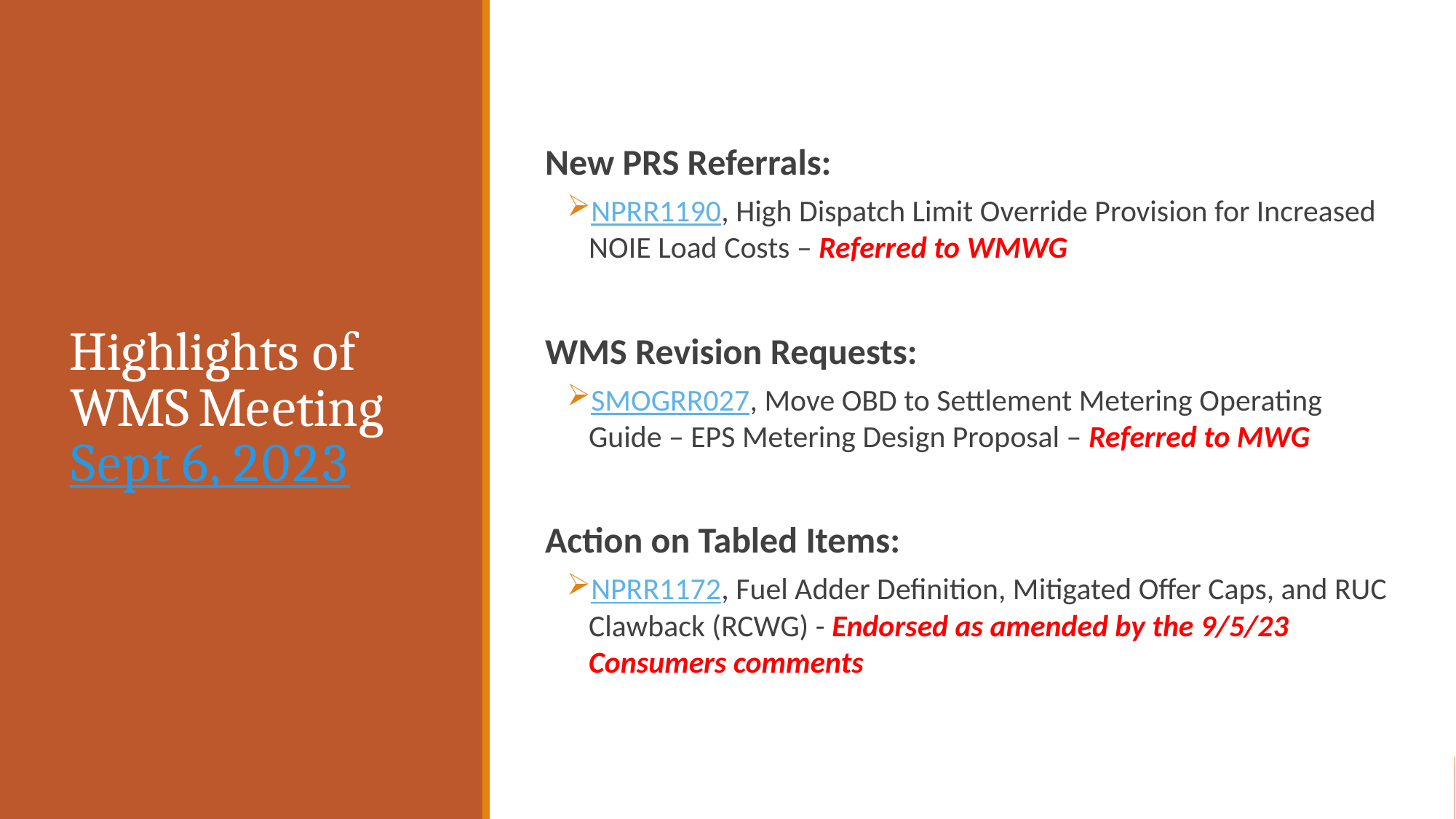

New PRS Referrals:
NPRR1190, High Dispatch Limit Override Provision for Increased NOIE Load Costs – Referred to WMWG

WMS Revision Requests:
SMOGRR027, Move OBD to Settlement Metering Operating Guide – EPS Metering Design Proposal – Referred to MWG

Action on Tabled Items:
NPRR1172, Fuel Adder Definition, Mitigated Offer Caps, and RUC Clawback (RCWG) - Endorsed as amended by the 9/5/23 Consumers comments
# Highlights of WMS Meeting  Sept 6, 2023